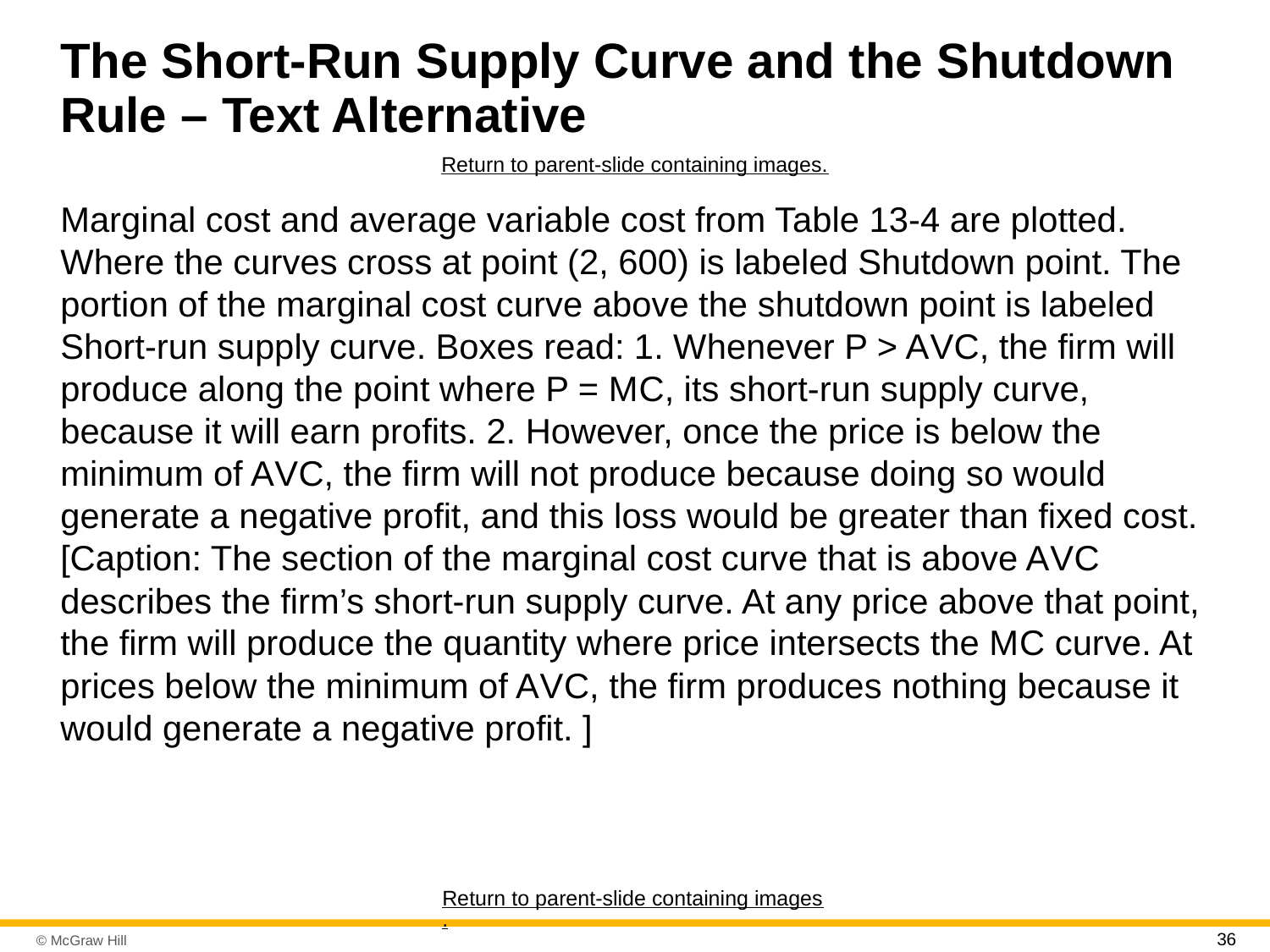

# The Short-Run Supply Curve and the Shutdown Rule – Text Alternative
Return to parent-slide containing images.
Marginal cost and average variable cost from Table 13-4 are plotted. Where the curves cross at point (2, 600) is labeled Shutdown point. The portion of the marginal cost curve above the shutdown point is labeled Short-run supply curve. Boxes read: 1. Whenever P > A V C, the firm will produce along the point where P = M C, its short-run supply curve, because it will earn profits. 2. However, once the price is below the minimum of A V C, the firm will not produce because doing so would generate a negative profit, and this loss would be greater than fixed cost. [Caption: The section of the marginal cost curve that is above A V C describes the firm’s short-run supply curve. At any price above that point, the firm will produce the quantity where price intersects the M C curve. At prices below the minimum of A V C, the firm produces nothing because it would generate a negative profit. ]
Return to parent-slide containing images.